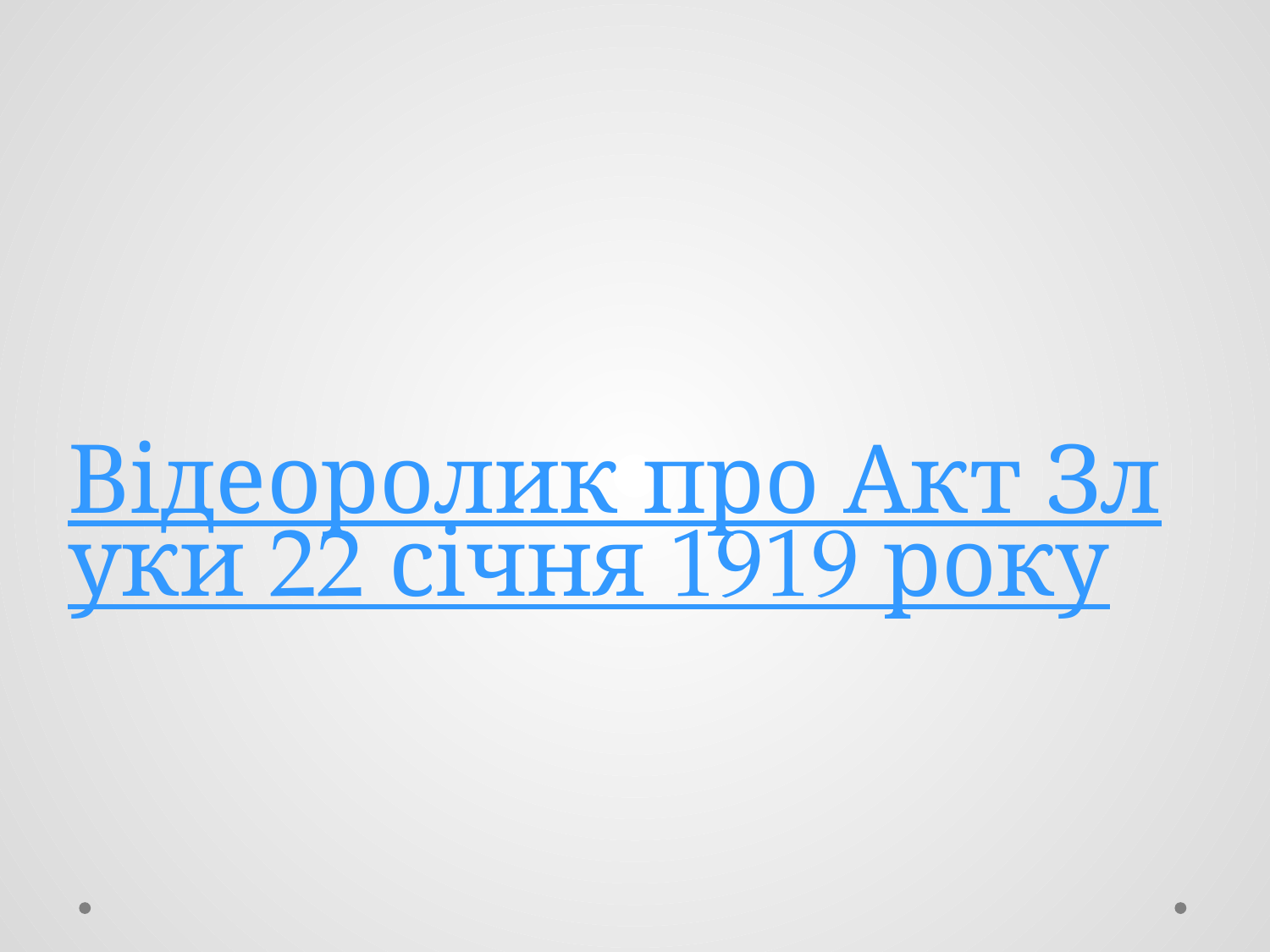

# Відеоролик про Акт Злуки 22 січня 1919 року